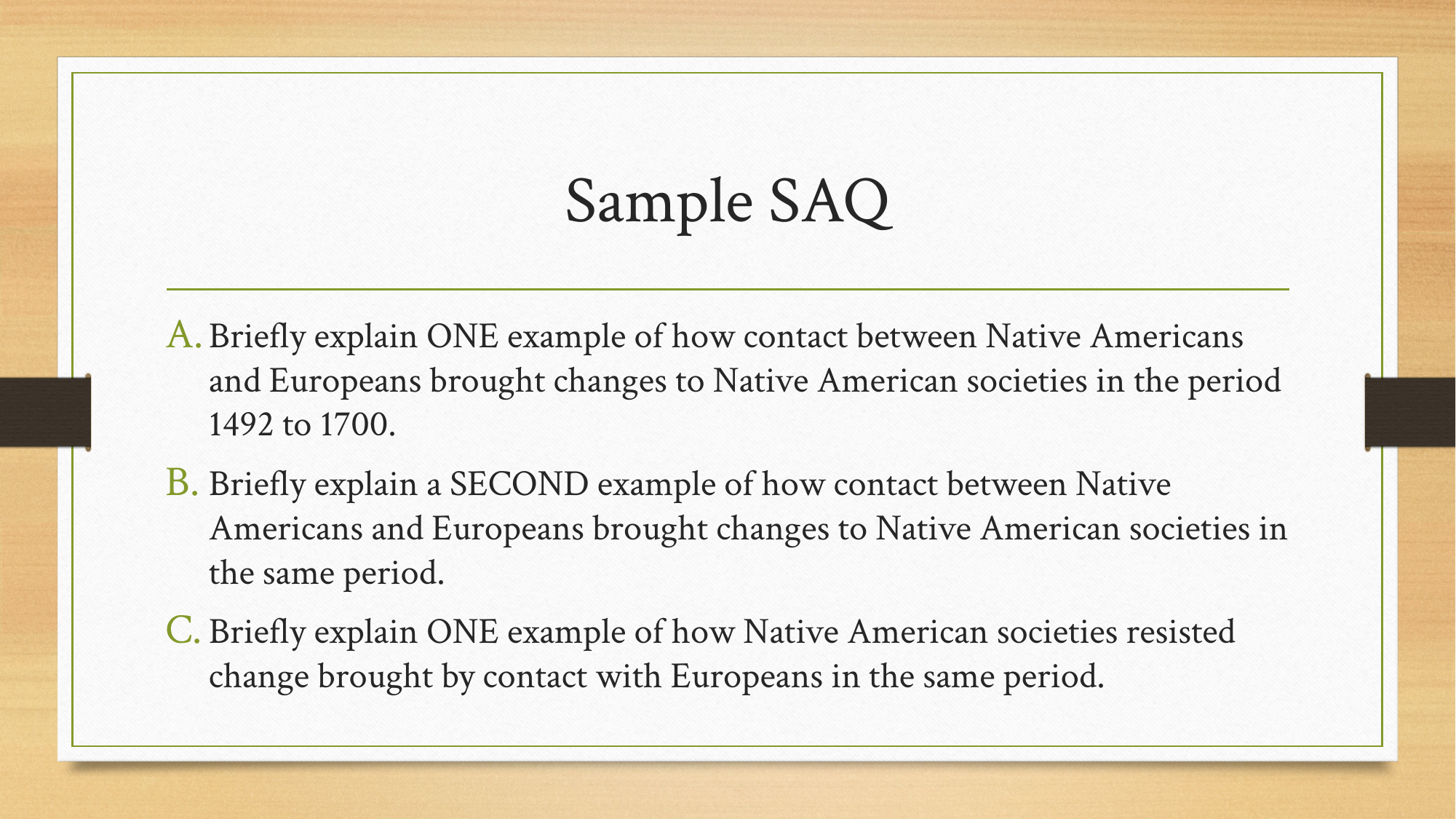

# Sample SAQ
Briefly explain ONE example of how contact between Native Americans and Europeans brought changes to Native American societies in the period 1492 to 1700.
Briefly explain a SECOND example of how contact between Native Americans and Europeans brought changes to Native American societies in the same period.
Briefly explain ONE example of how Native American societies resisted change brought by contact with Europeans in the same period.